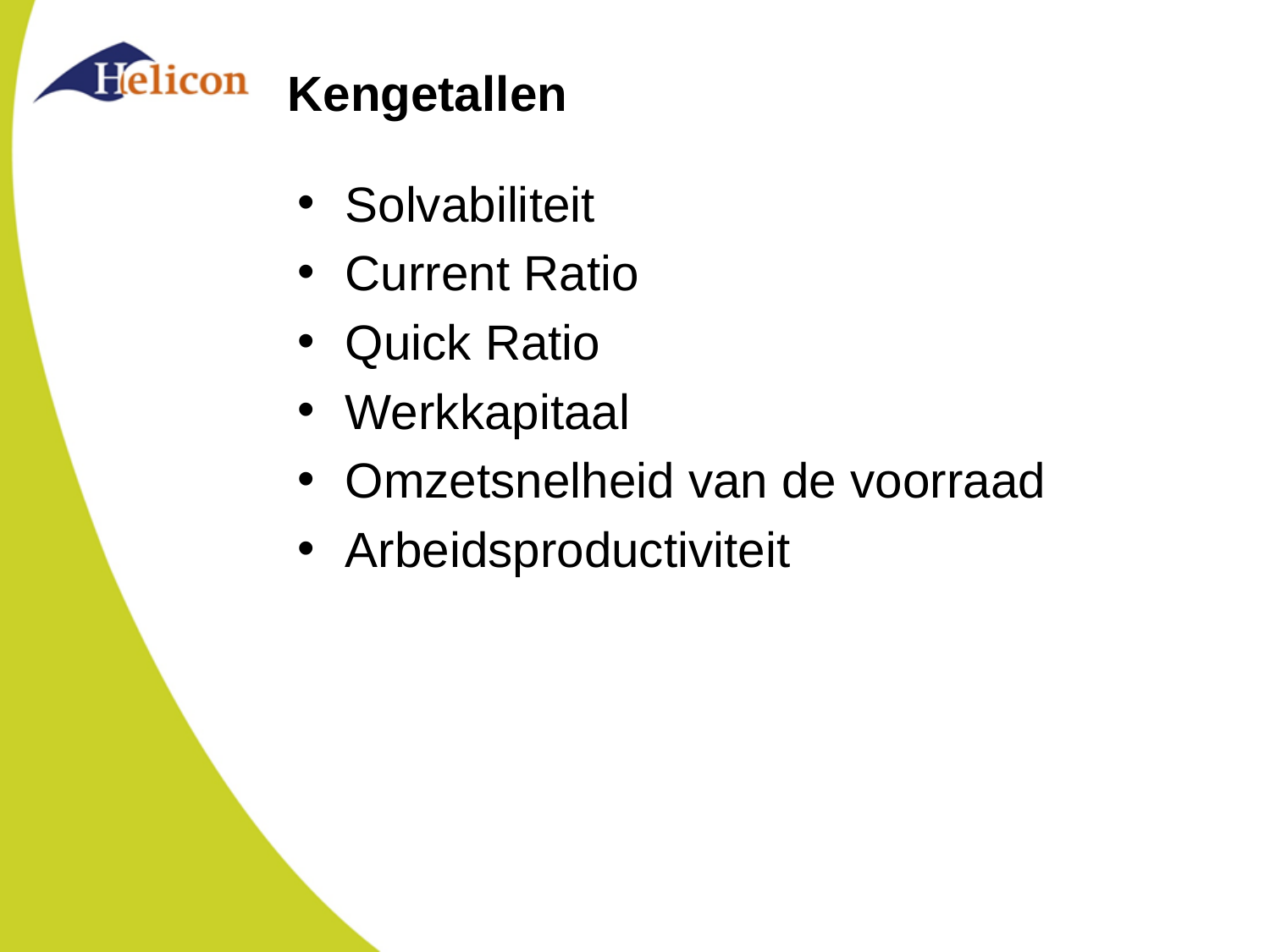

# Kengetallen
Solvabiliteit
Current Ratio
Quick Ratio
Werkkapitaal
Omzetsnelheid van de voorraad
Arbeidsproductiviteit